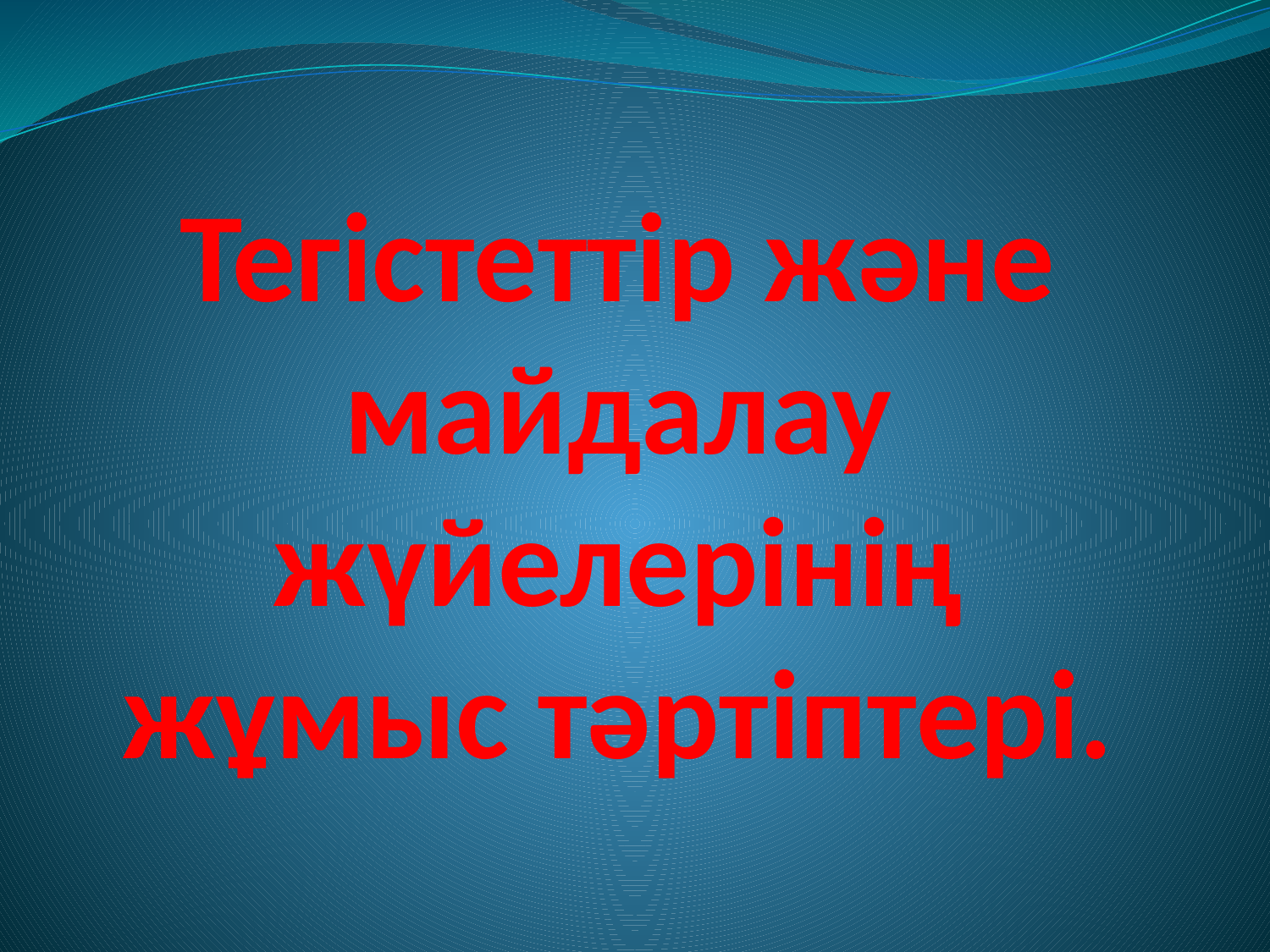

# Тегiстеттiр және майдалау жүйелерiнiң жұмыс тәртiптерi.